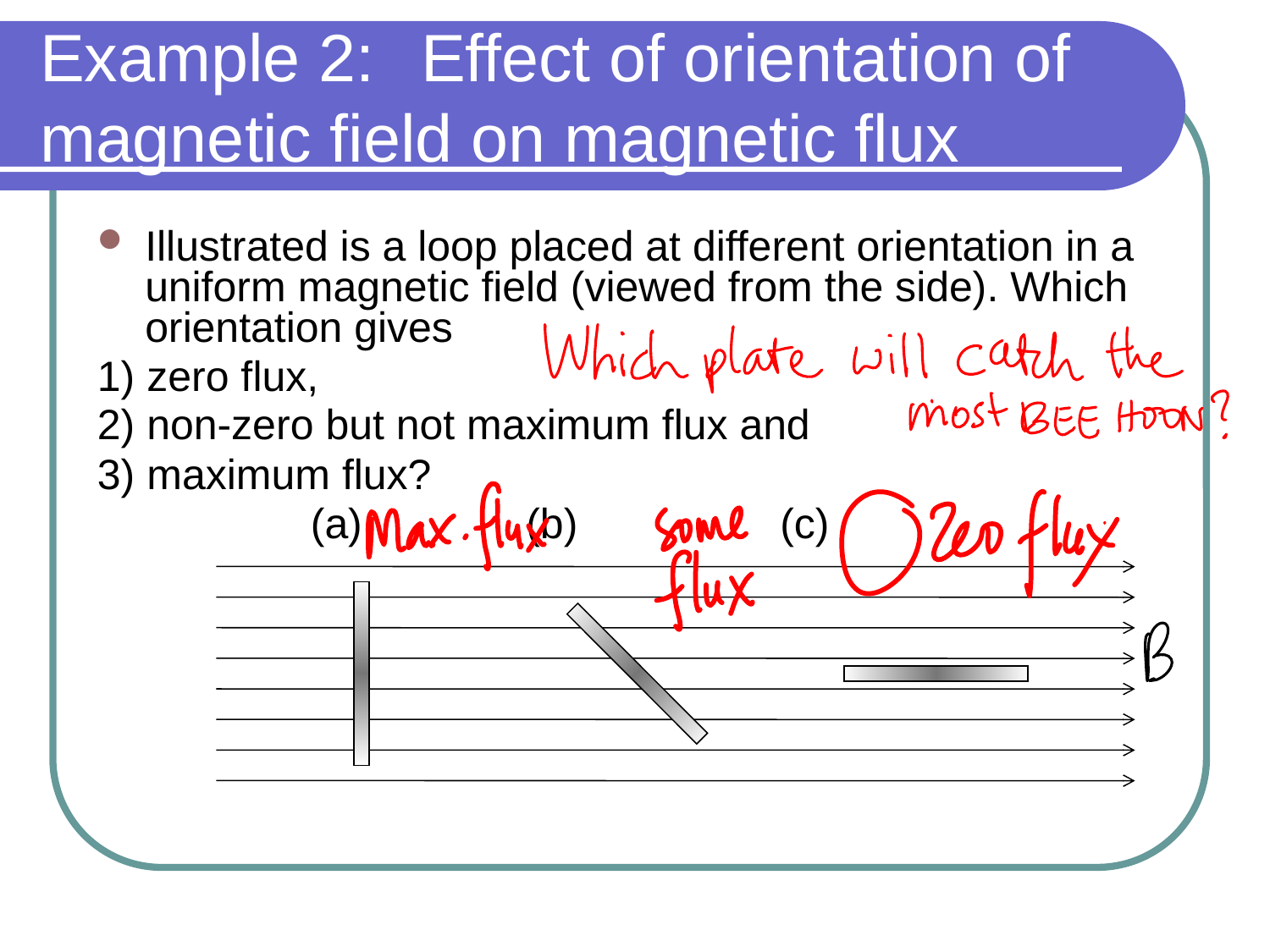

# Example 2:	Effect of orientation of magnetic field on magnetic flux
Illustrated is a loop placed at different orientation in a uniform magnetic field (viewed from the side). Which orientation gives
1) zero flux,
2) non-zero but not maximum flux and
3) maximum flux?
                  (a)		(b)		(c)